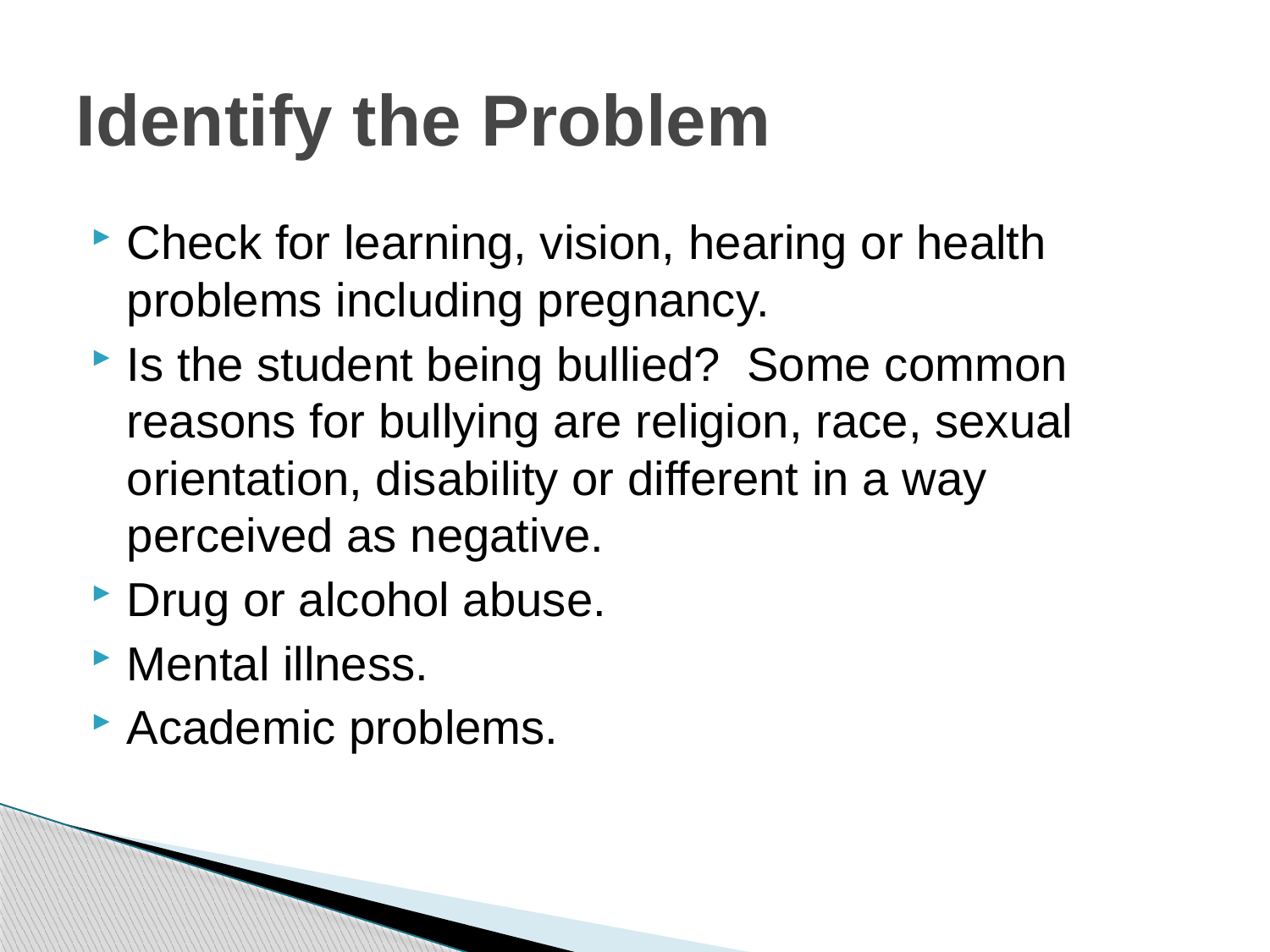

# Identify the Problem
Check for learning, vision, hearing or health problems including pregnancy.
Is the student being bullied?  Some common reasons for bullying are religion, race, sexual orientation, disability or different in a way perceived as negative.
Drug or alcohol abuse.
Mental illness.
Academic problems.